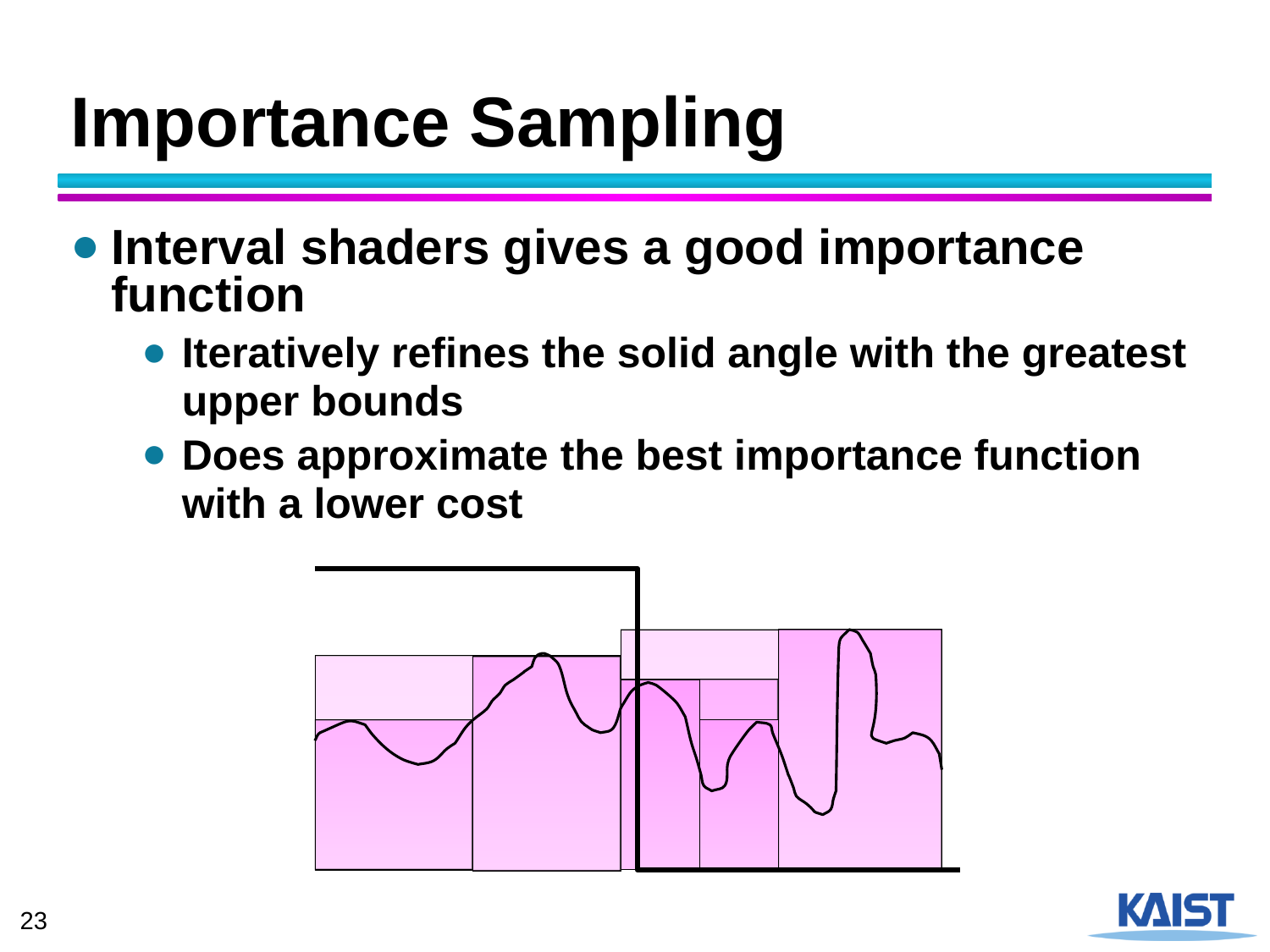

# Importance Sampling
Interval shaders gives a good importance function
Iteratively refines the solid angle with the greatest upper bounds
Does approximate the best importance function with a lower cost